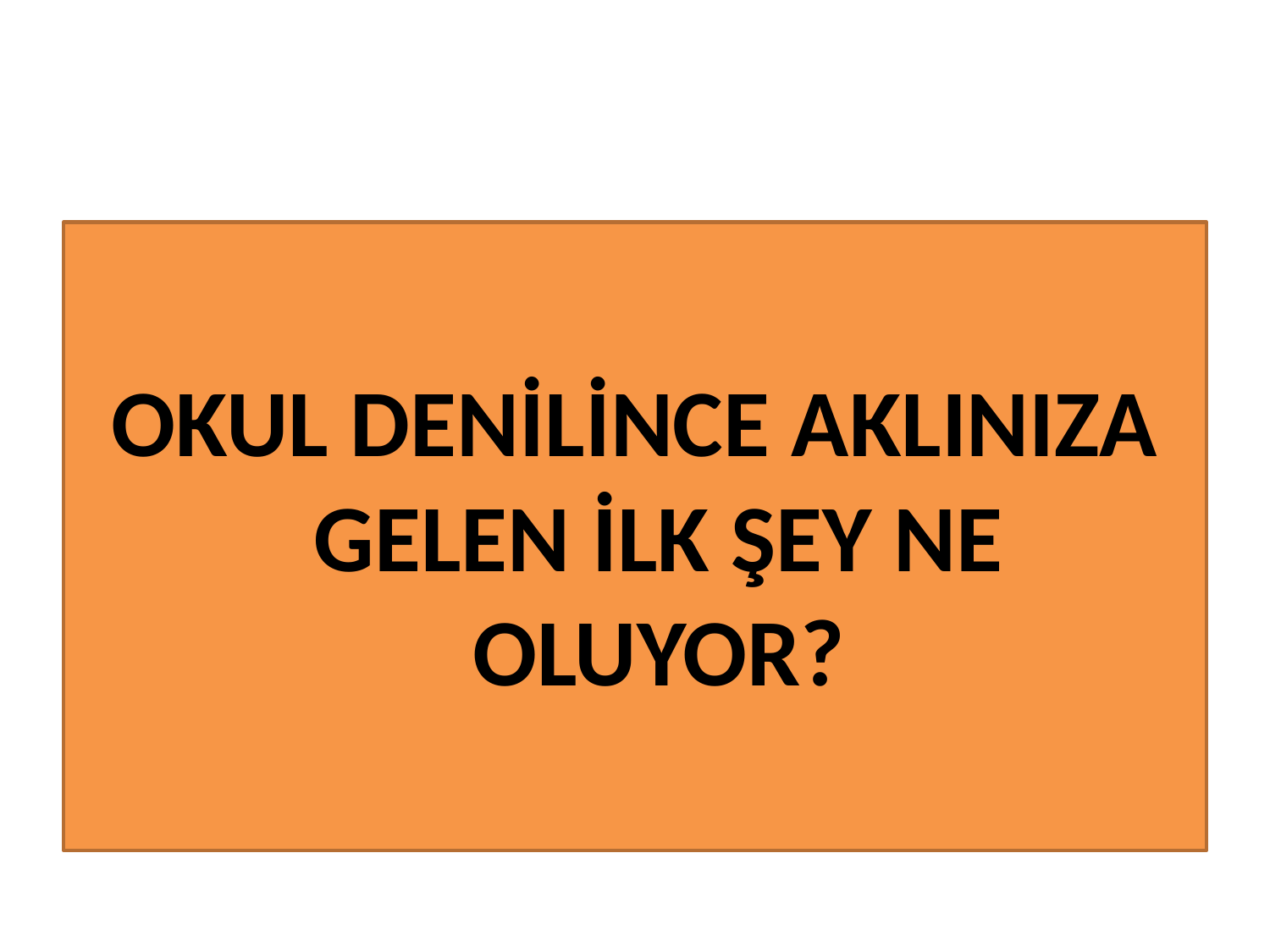

OKUL DENİLİNCE AKLINIZA GELEN İLK ŞEY NE OLUYOR?